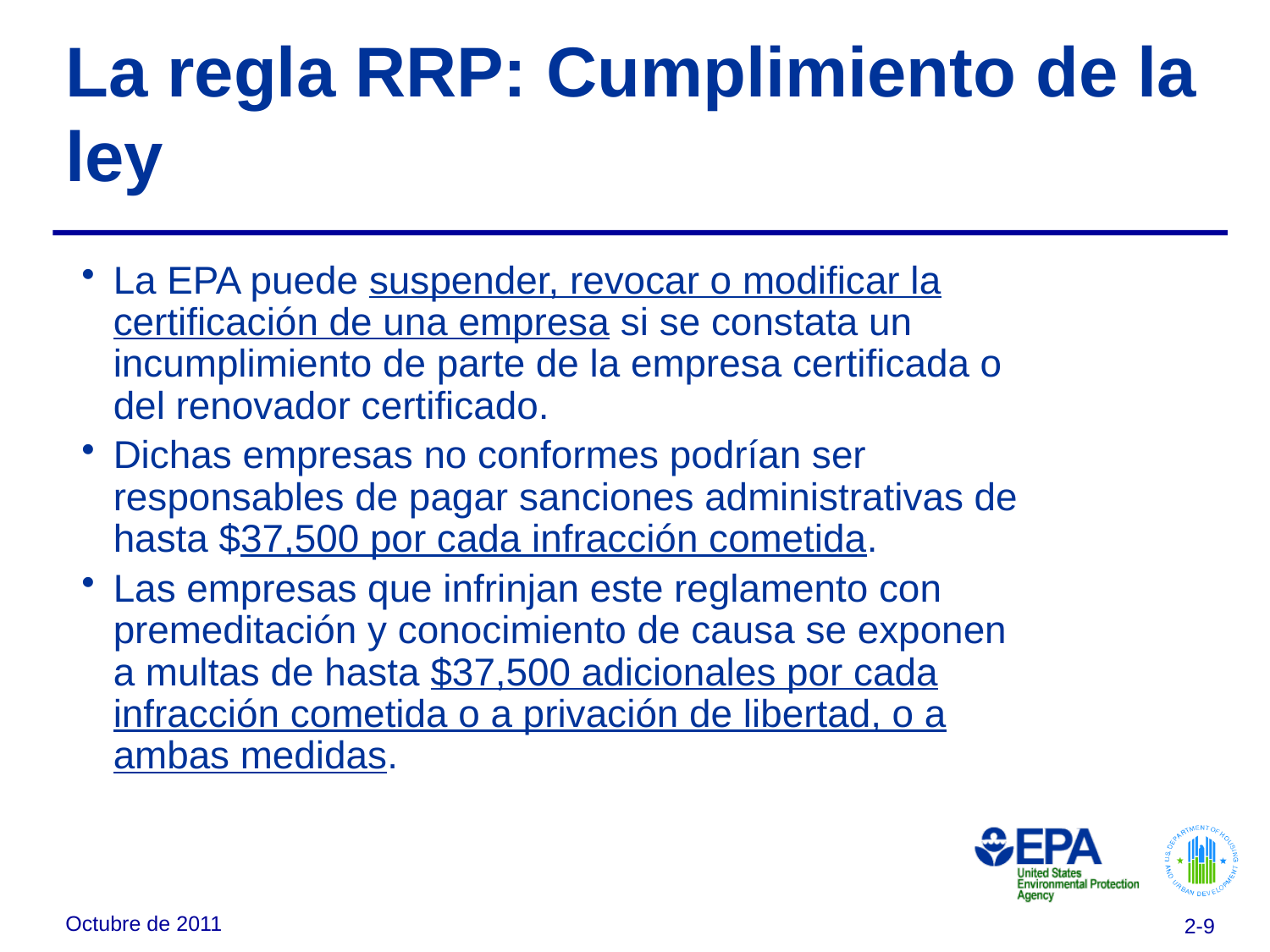

# La regla RRP: Cumplimiento de la ley
La EPA puede suspender, revocar o modificar la certificación de una empresa si se constata un incumplimiento de parte de la empresa certificada o del renovador certificado.
Dichas empresas no conformes podrían ser responsables de pagar sanciones administrativas de hasta $37,500 por cada infracción cometida.
Las empresas que infrinjan este reglamento con premeditación y conocimiento de causa se exponen a multas de hasta $37,500 adicionales por cada infracción cometida o a privación de libertad, o a ambas medidas.
Octubre de 2011
2-9